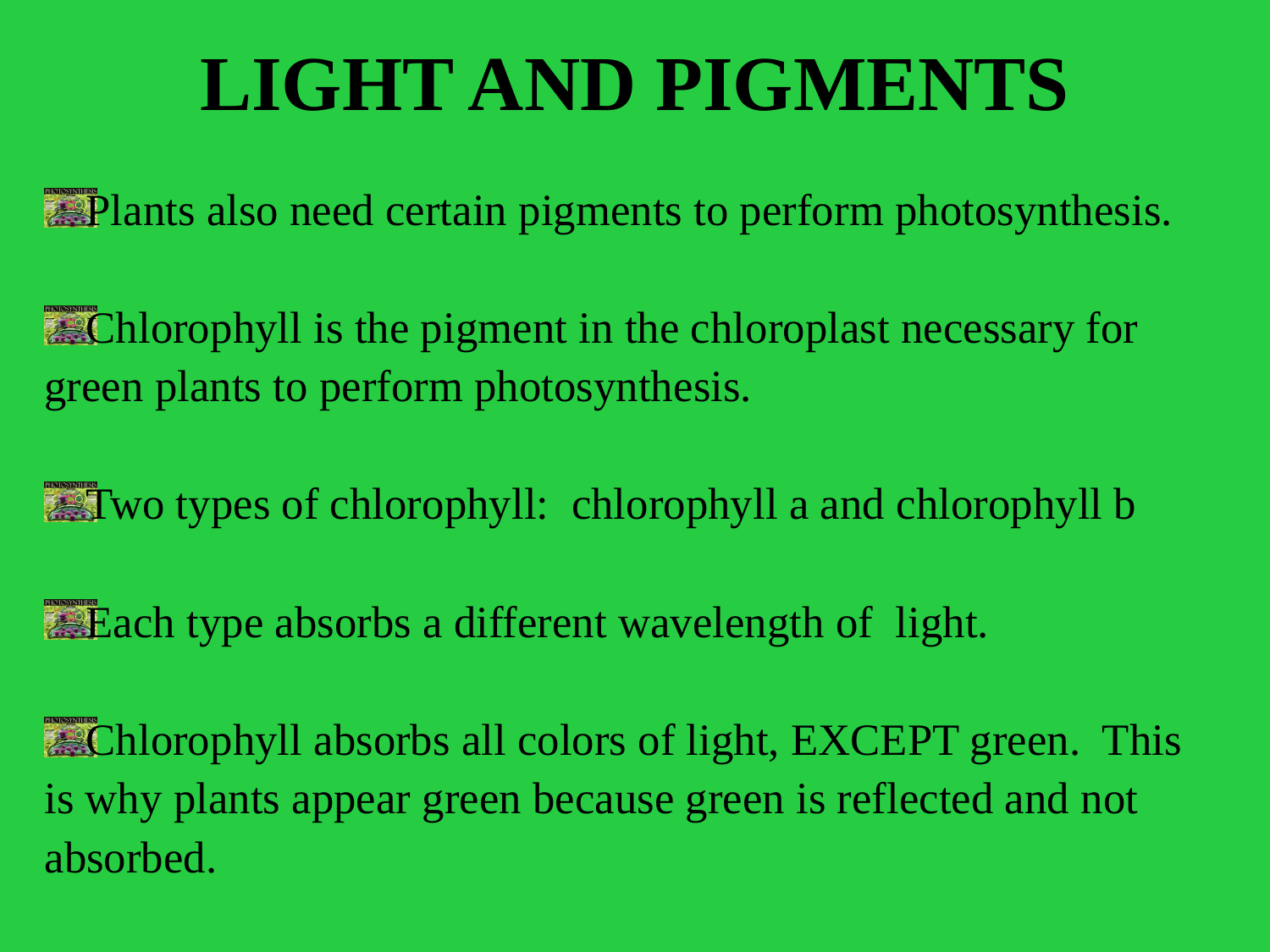

# LIGHT AND PIGMENTS
Plants also need certain pigments to perform photosynthesis.

Chlorophyll is the pigment in the chloroplast necessary for green plants to perform photosynthesis.

Two types of chlorophyll:  chlorophyll a and chlorophyll b

Each type absorbs a different wavelength of  light.

Chlorophyll absorbs all colors of light, EXCEPT green.  This is why plants appear green because green is reflected and not absorbed.